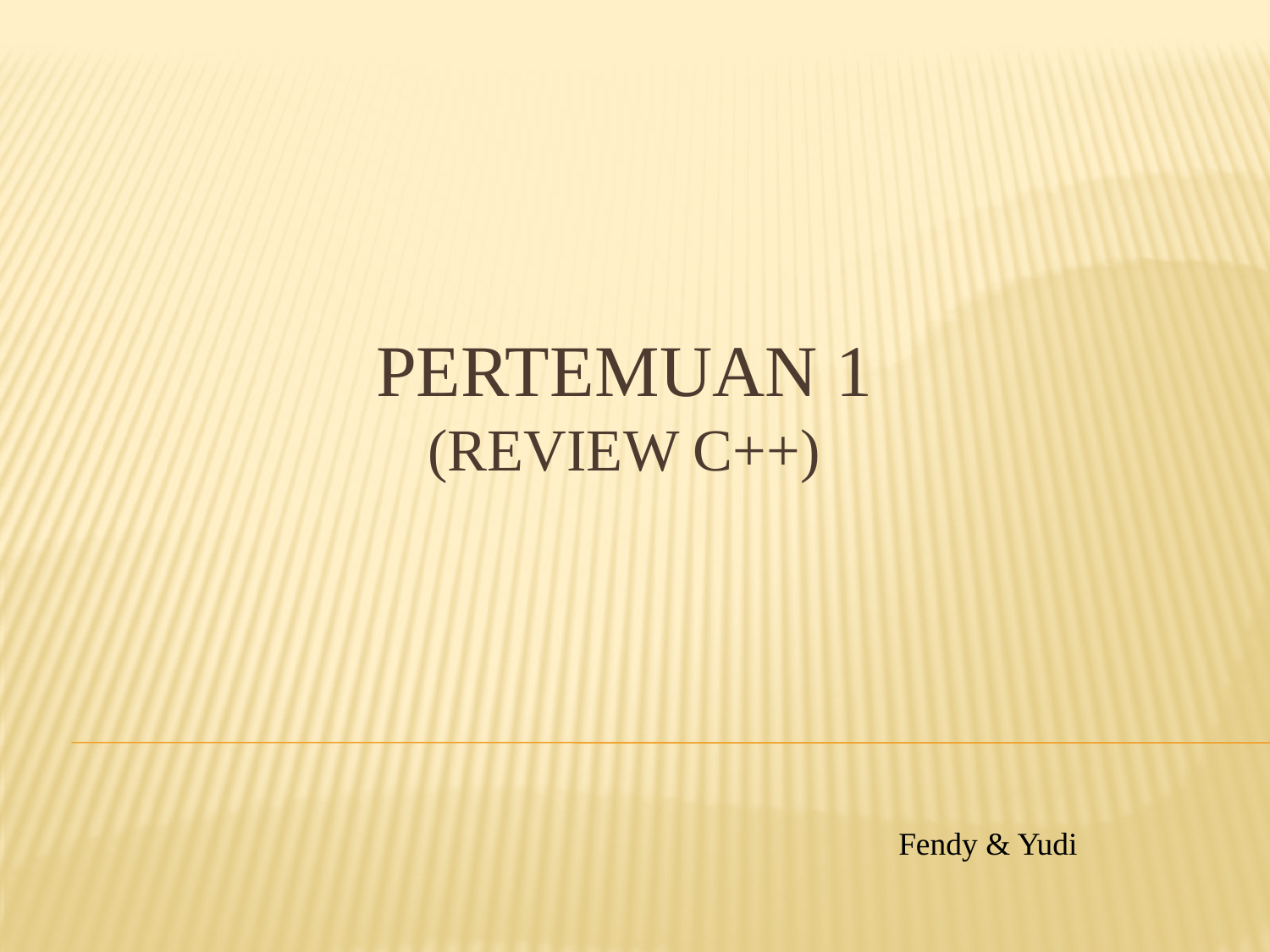

# PERTEMUAN 1 (Review C++)
Fendy & Yudi